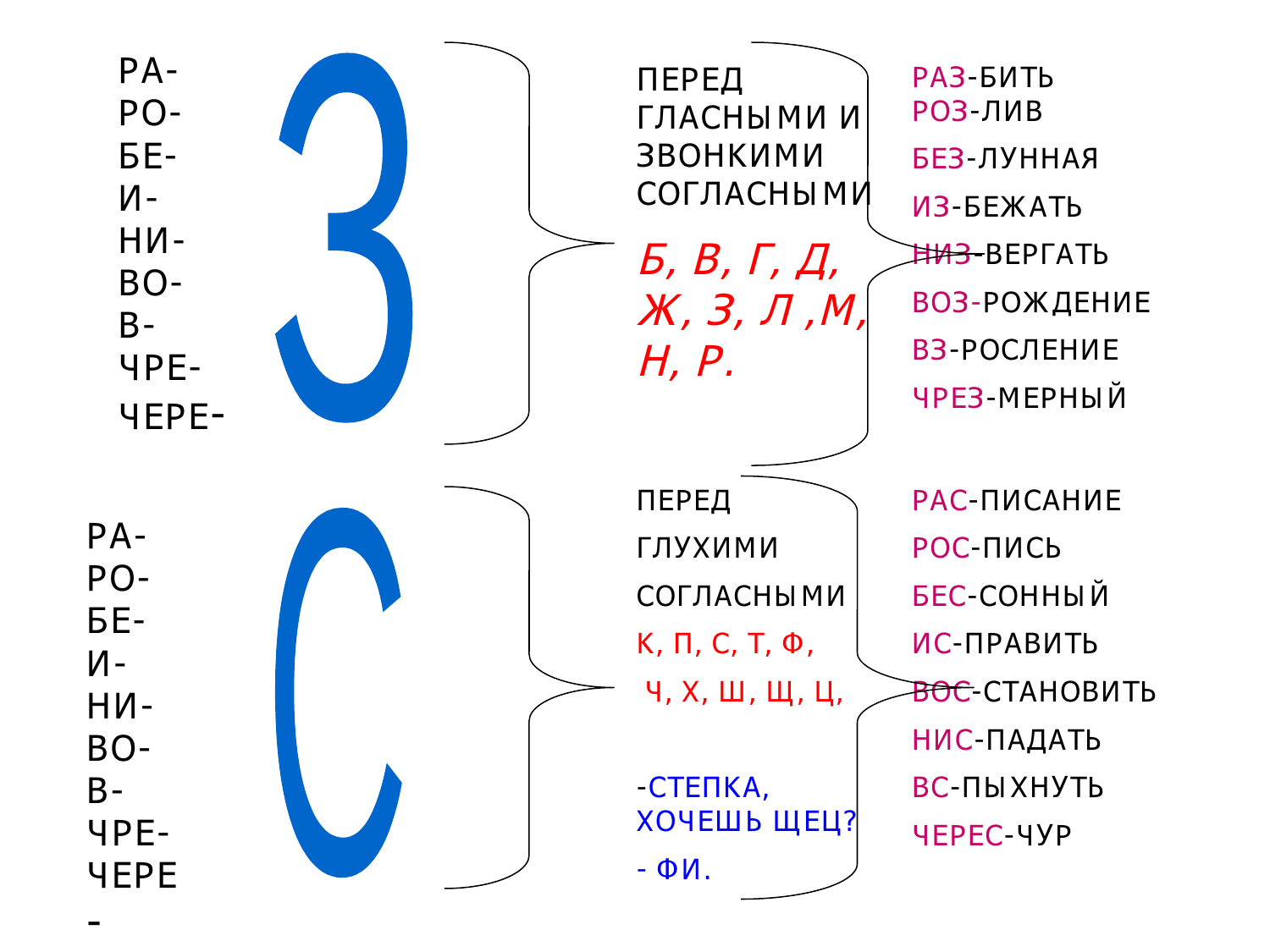

РА-  РО-  БЕ-    И-    НИ- ВО-    В-  ЧРЕ- ЧЕРЕ-

З
ПЕРЕД ГЛАСНЫМИ И ЗВОНКИМИ СОГЛАСНЫМИ
Б, В, Г, Д, Ж, З, Л ,М, Н, Р.
РАЗ-БИТЬ          РОЗ-ЛИВ
БЕЗ-ЛУННАЯ
ИЗ-БЕЖАТЬ
НИЗ-ВЕРГАТЬ
ВОЗ-РОЖДЕНИЕ
ВЗ-РОСЛЕНИЕ
ЧРЕЗ-МЕРНЫЙ

ПЕРЕД
ГЛУХИМИ
СОГЛАСНЫМИ
К, П, С, Т, Ф,
 Ч, Х, Ш, Щ, Ц,

-СТЕПКА, ХОЧЕШЬ ЩЕЦ?
- ФИ.

РАС-ПИСАНИЕ
РОС-ПИСЬ
БЕС-СОННЫЙ
ИС-ПРАВИТЬ
ВОС-СТАНОВИТЬ
НИС-ПАДАТЬ
ВС-ПЫХНУТЬ
ЧЕРЕС-ЧУР

РА-  РО-  БЕ-    И-    НИ- ВО-    В-  ЧРЕ- ЧЕРЕ-

С